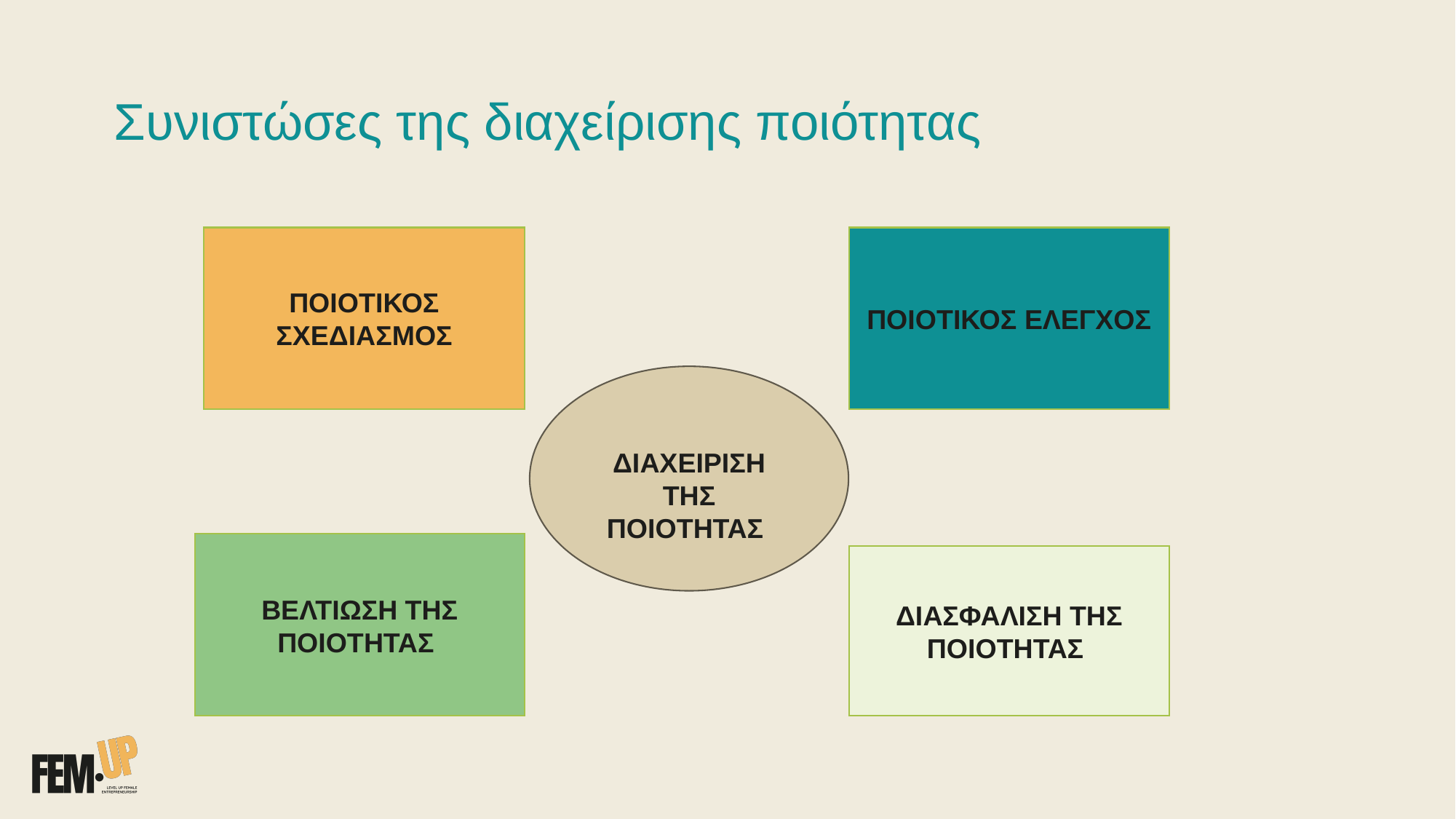

# Συνιστώσες της διαχείρισης ποιότητας
ΠΟΙΟΤΙΚΟΣ ΣΧΕΔΙΑΣΜΟΣ
ΠΟΙΟΤΙΚΟΣ ΕΛΕΓΧΟΣ

ΔΙΑΧΕΙΡΙΣΗ ΤΗΣ ΠΟΙΟΤΗΤΑΣ
ΒΕΛΤΙΩΣΗ ΤΗΣ ΠΟΙΟΤΗΤΑΣ
ΔΙΑΣΦΑΛΙΣΗ ΤΗΣ ΠΟΙΟΤΗΤΑΣ